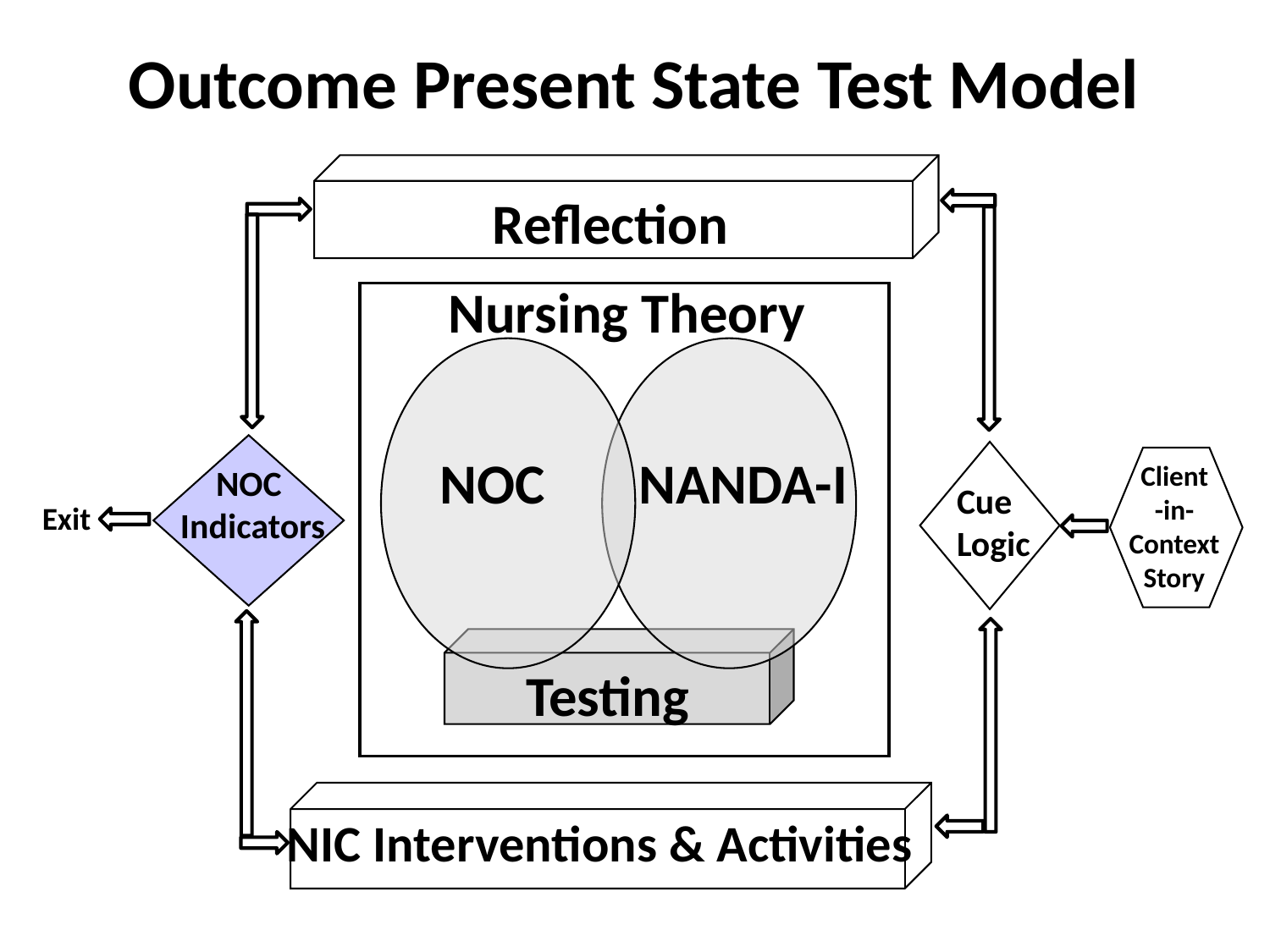

Outcome Present State Test Model

Reflection

Nursing Theory

NOC
NANDA-I

Cue
Logic

Client
-in-
Context
Story
NOC
Indicators
Exit

Testing

NIC Interventions & Activities